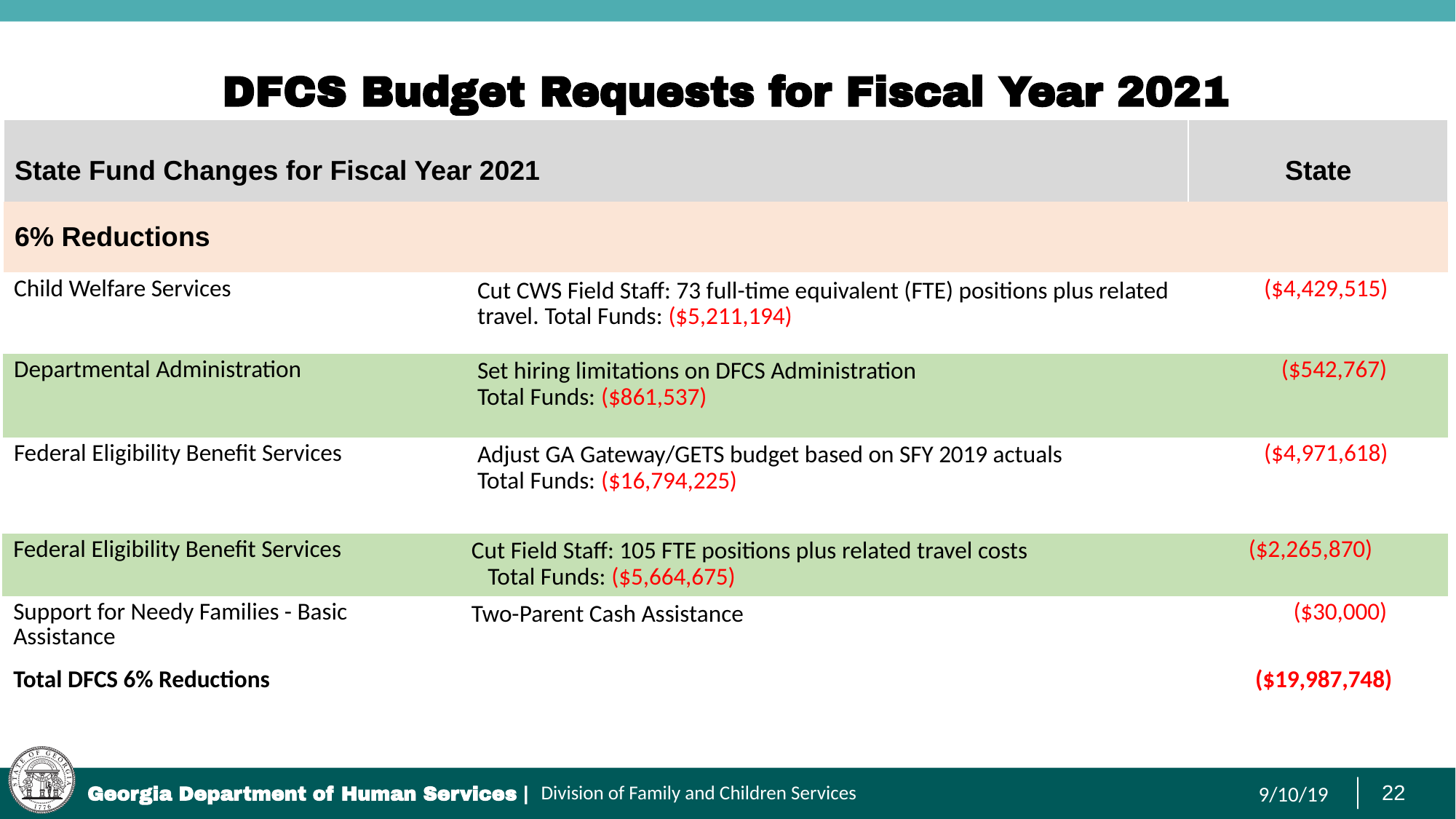

# DFCS Budget Requests for Fiscal Year 2021
| State Fund Changes for Fiscal Year 2021 | State |
| --- | --- |
| 6% Reductions |  |

| Child Welfare Services | Cut CWS Field Staff: 73 full-time equivalent (FTE) positions plus related travel. Total Funds: ($5,211,194) | ($4,429,515) |
| --- | --- | --- |
| Departmental Administration | Set hiring limitations on DFCS Administration Total Funds: ($861,537) | ($542,767) |
| Federal Eligibility Benefit Services | Adjust GA Gateway/GETS budget based on SFY 2019 actuals Total Funds: ($16,794,225) | ($4,971,618) |
| Federal Eligibility Benefit Services | Cut Field Staff: 105 FTE positions plus related travel costs Total Funds: ($5,664,675) | ($2,265,870) |
| --- | --- | --- |
| Support for Needy Families - Basic Assistance | Two-Parent Cash Assistance | ($30,000) |
| Total DFCS 6% Reductions |  | ($19,987,748) |
|  |  |
| --- | --- |
Division of Family and Children Services
9/10/19